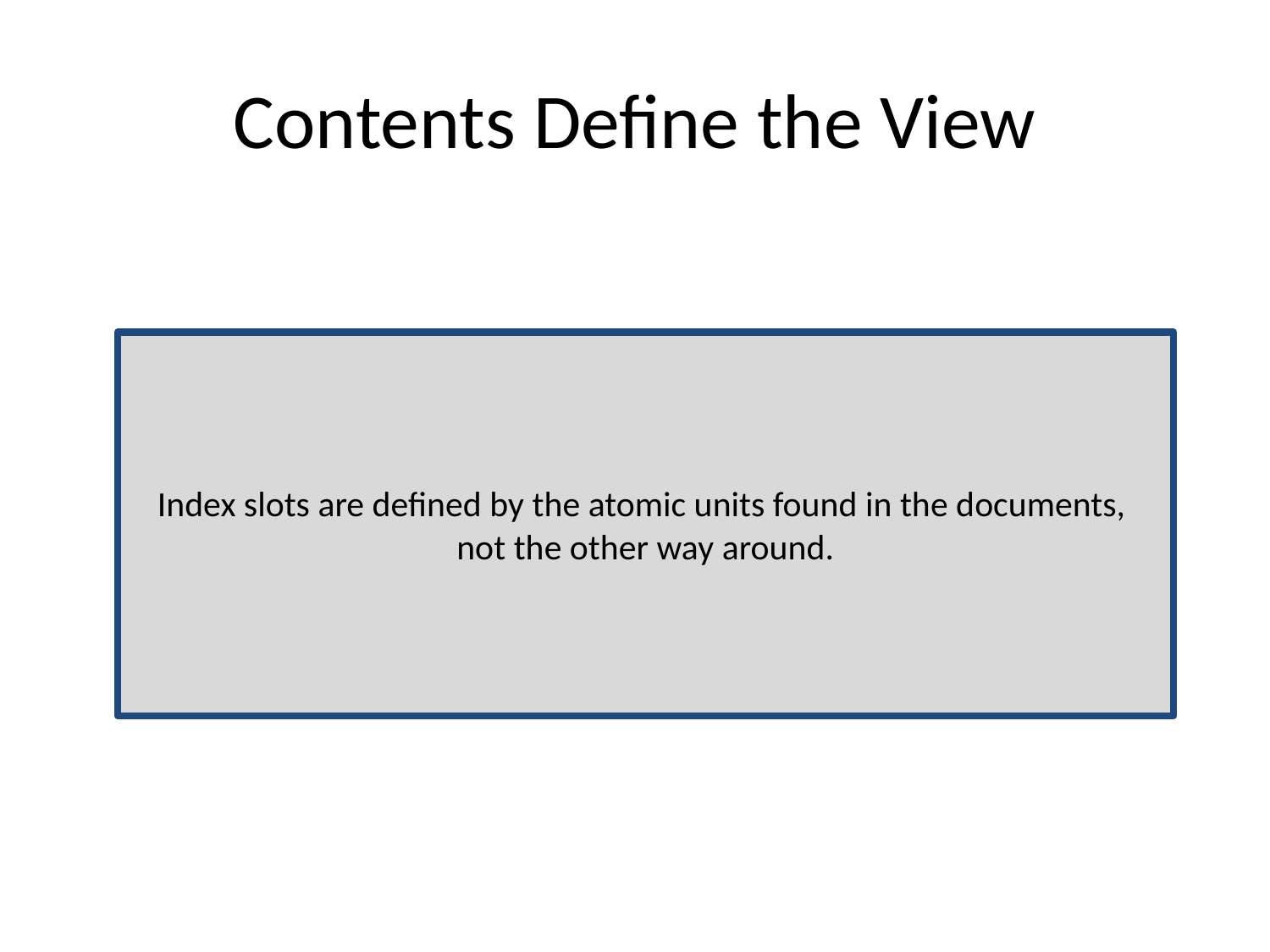

# Contents Define the View
Index slots are defined by the atomic units found in the documents,
not the other way around.